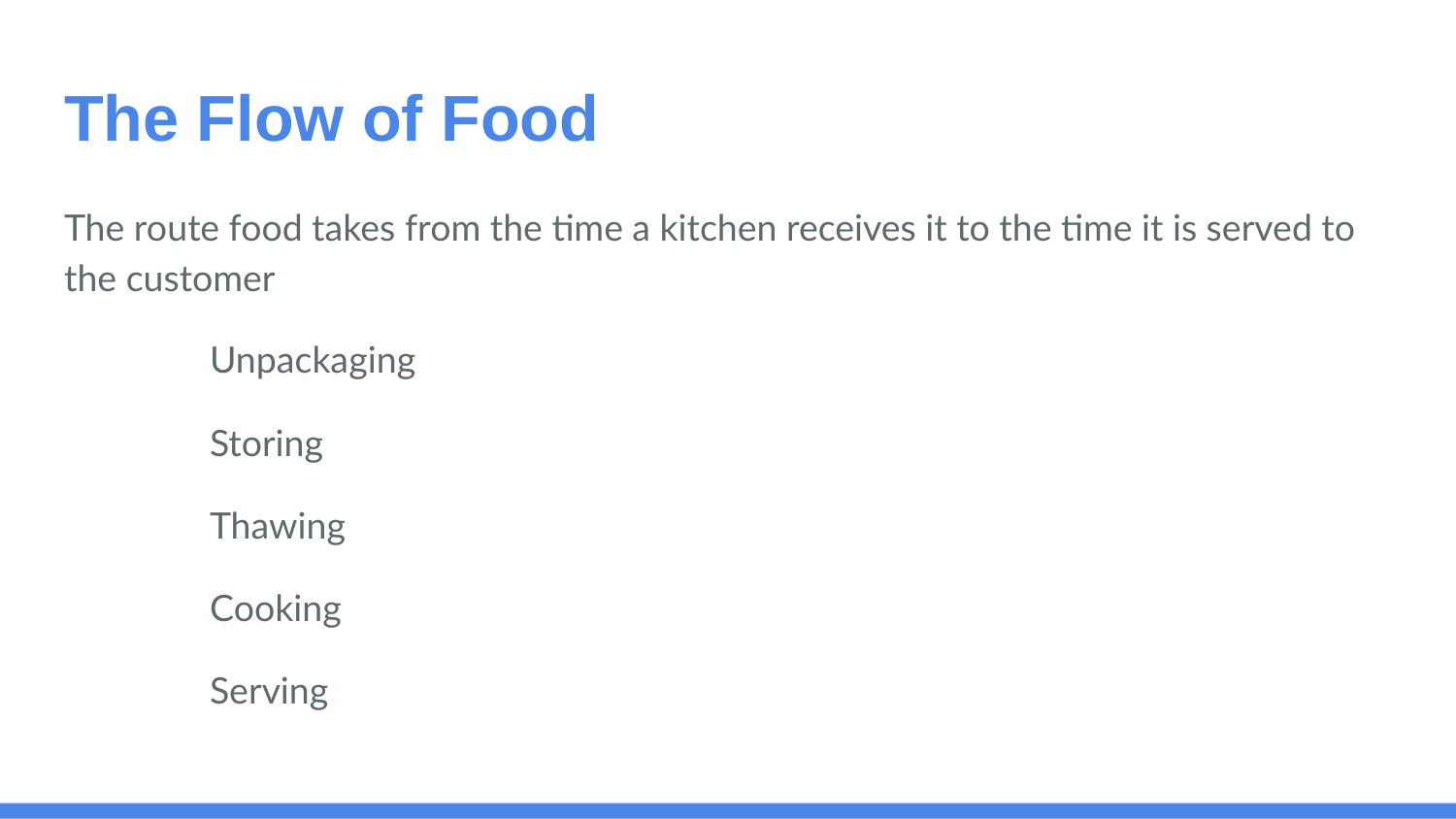

# The Flow of Food
The route food takes from the time a kitchen receives it to the time it is served to the customer
	Unpackaging
	Storing
	Thawing
	Cooking
	Serving